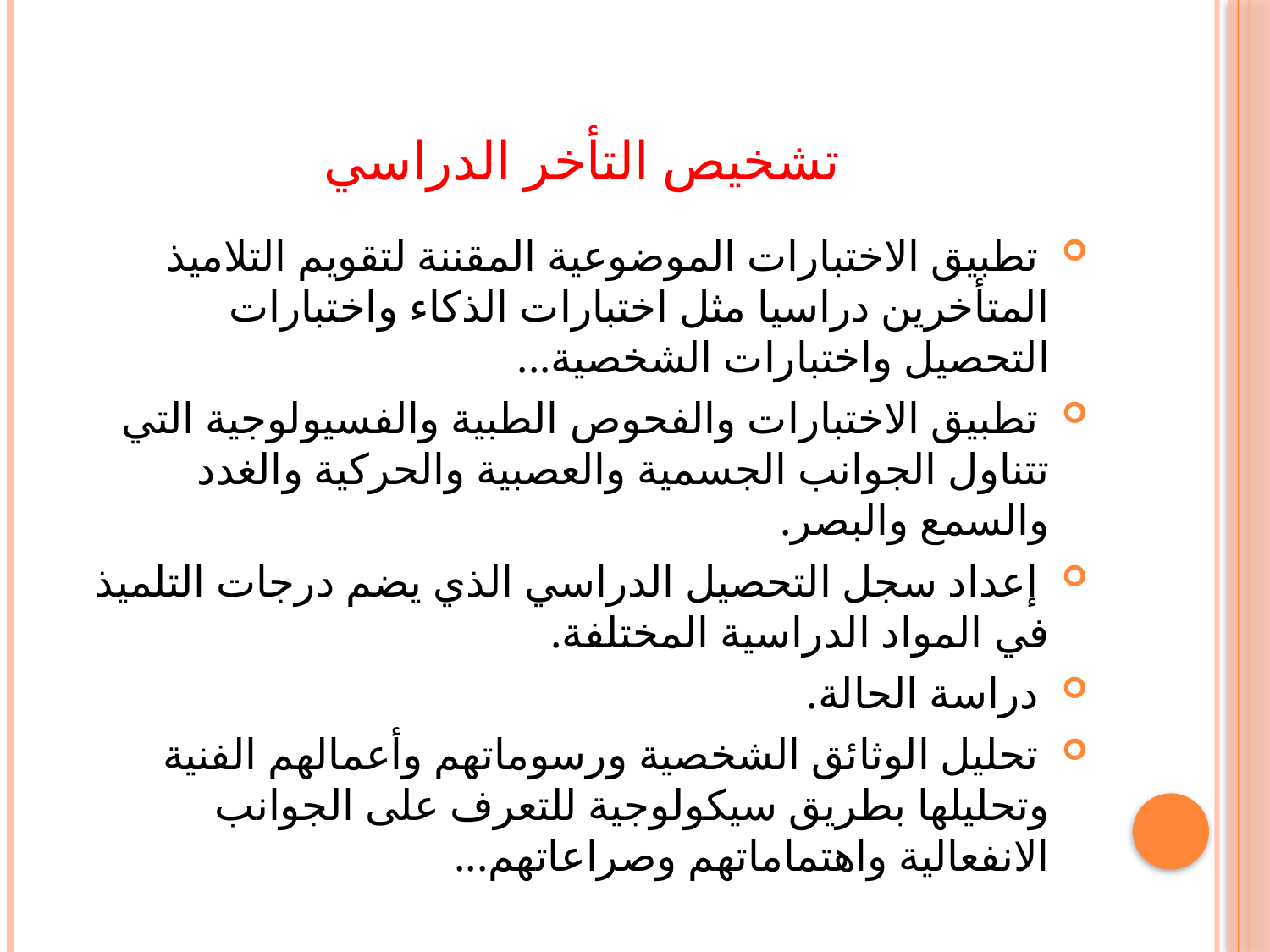

# تشخيص التأخر الدراسي
 تطبيق الاختبارات الموضوعية المقننة لتقويم التلاميذ المتأخرين دراسيا مثل اختبارات الذكاء واختبارات التحصيل واختبارات الشخصية...
 تطبيق الاختبارات والفحوص الطبية والفسيولوجية التي تتناول الجوانب الجسمية والعصبية والحركية والغدد والسمع والبصر.
 إعداد سجل التحصيل الدراسي الذي يضم درجات التلميذ في المواد الدراسية المختلفة.
 دراسة الحالة.
 تحليل الوثائق الشخصية ورسوماتهم وأعمالهم الفنية وتحليلها بطريق سيكولوجية للتعرف على الجوانب الانفعالية واهتماماتهم وصراعاتهم...